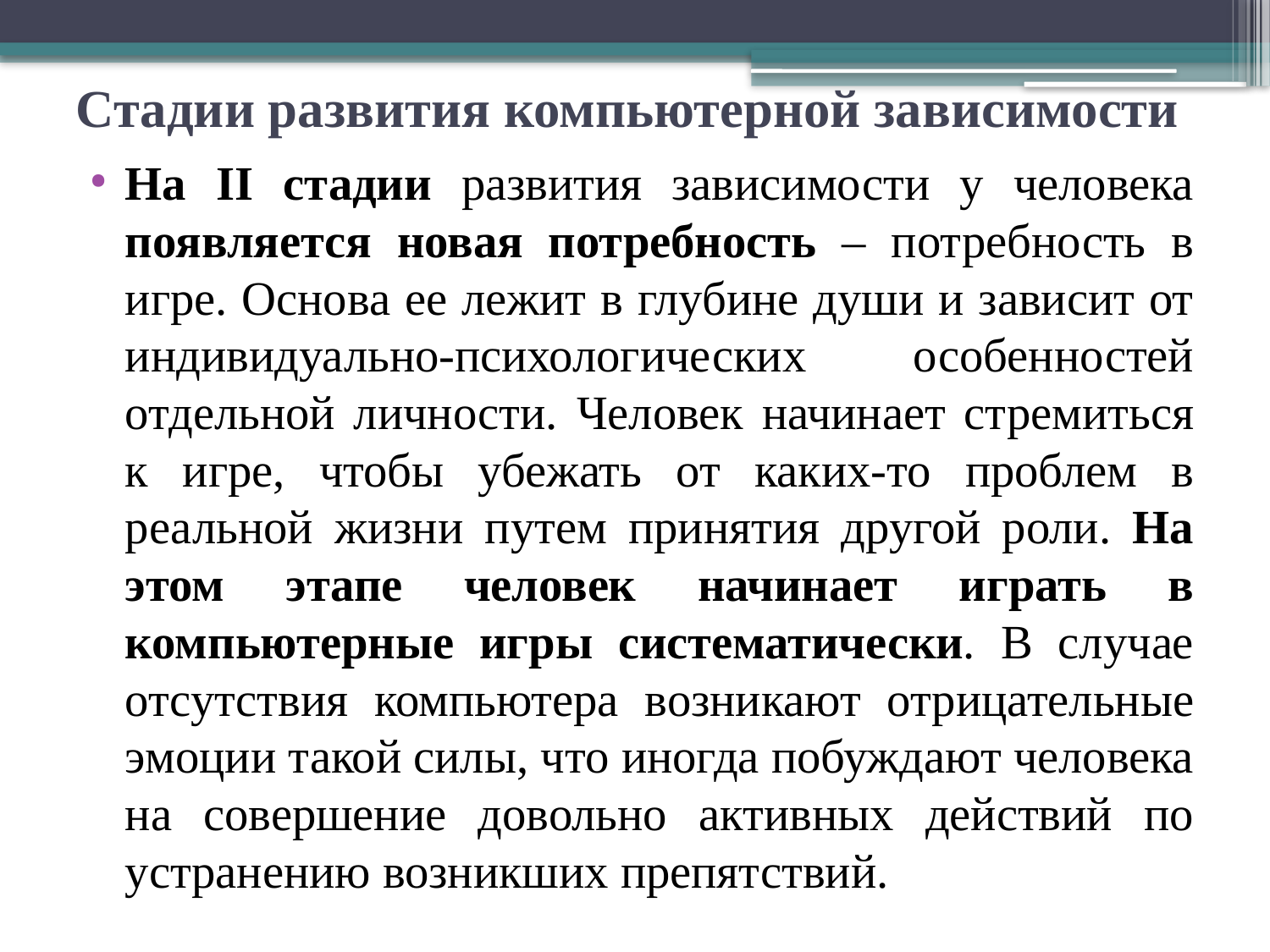

# Стадии развития компьютерной зависимости
На II стадии развития зависимости у человека появляется новая потребность – потребность в игре. Основа ее лежит в глубине души и зависит от индивидуально-психологических особенностей отдельной личности. Человек начинает стремиться к игре, чтобы убежать от каких-то проблем в реальной жизни путем принятия другой роли. На этом этапе человек начинает играть в компьютерные игры систематически. В случае отсутствия компьютера возникают отрицательные эмоции такой силы, что иногда побуждают человека на совершение довольно активных действий по устранению возникших препятствий.